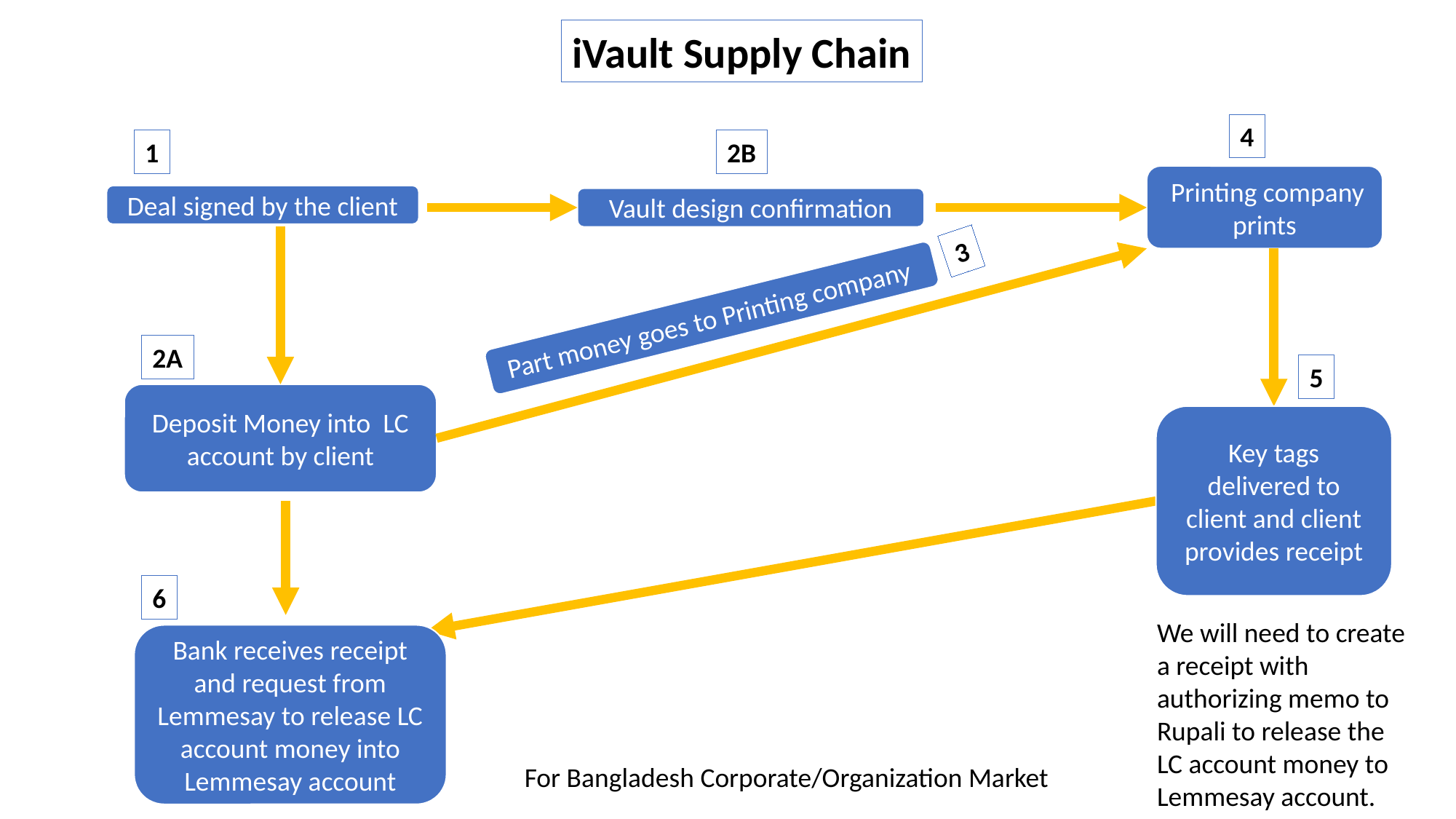

iVault Supply Chain
4
1
2B
 Printing company prints
Deal signed by the client
Vault design confirmation
3
Part money goes to Printing company
2A
5
Deposit Money into  LC account by client
Key tags delivered to client and client provides receipt
6
We will need to create a receipt with authorizing memo to Rupali to release the LC account money to Lemmesay account.
Bank receives receipt and request from Lemmesay to release LC account money into Lemmesay account
For Bangladesh Corporate/Organization Market